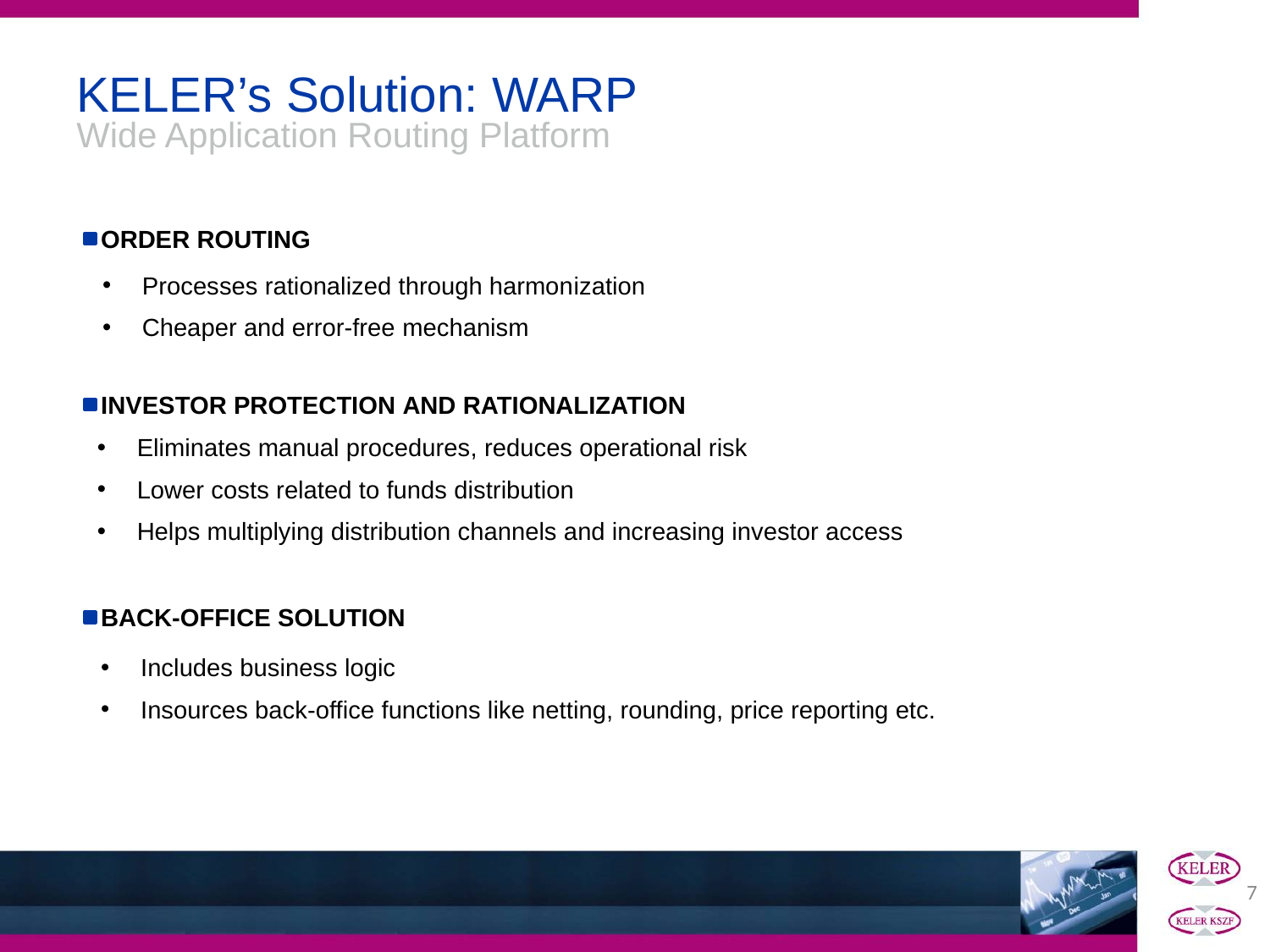

# KELER’s Solution: WARP
Wide Application Routing Platform
Order routing

Processes rationalized through harmonization
Cheaper and error-free mechanism
Investor protection and rationalization

Eliminates manual procedures, reduces operational risk
Lower costs related to funds distribution
Helps multiplying distribution channels and increasing investor access
Back-office solution

Includes business logic
Insources back-office functions like netting, rounding, price reporting etc.
7